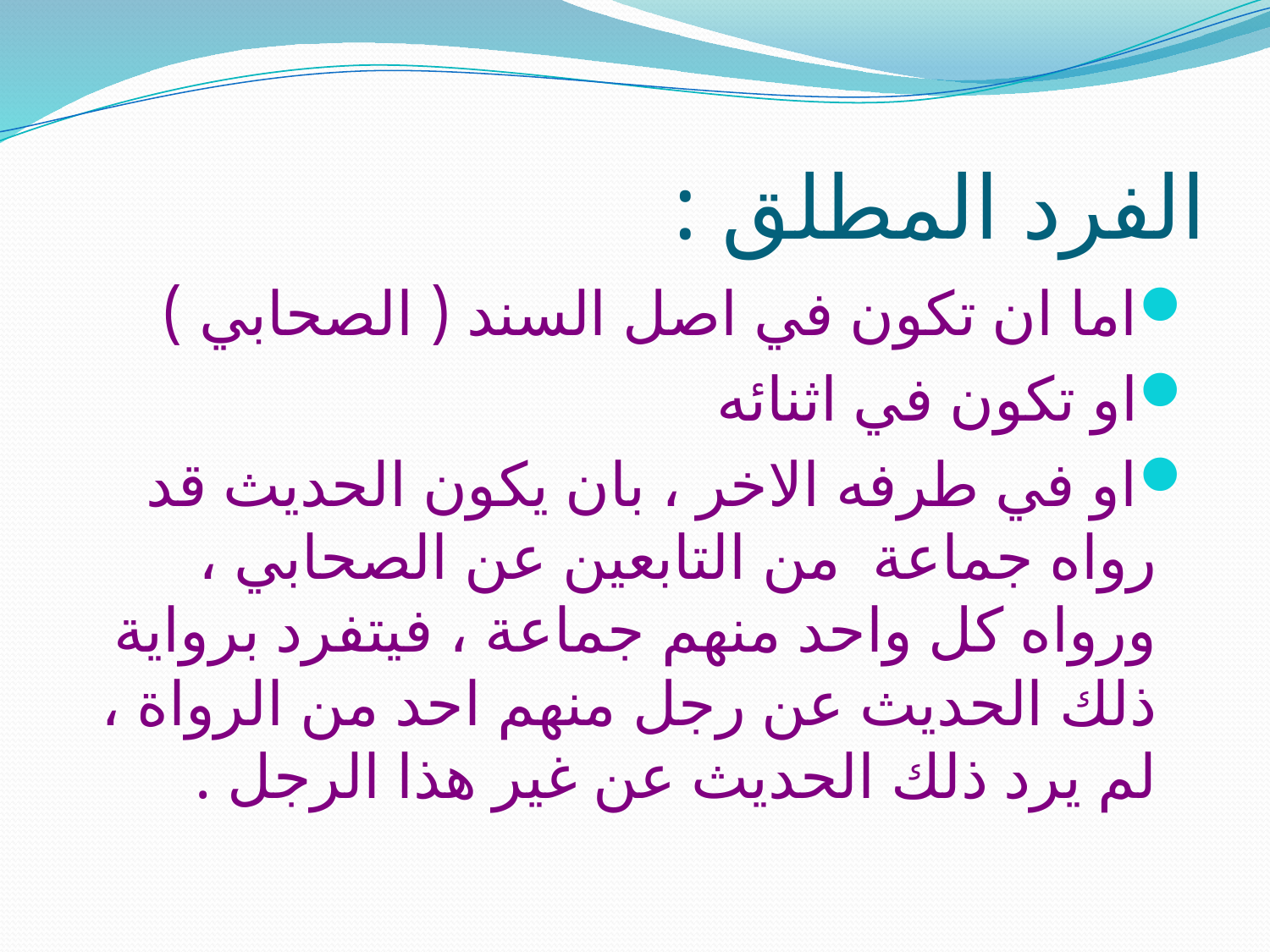

# الفرد المطلق :
اما ان تكون في اصل السند ( الصحابي )
او تكون في اثنائه
او في طرفه الاخر ، بان يكون الحديث قد رواه جماعة  من التابعين عن الصحابي ،  ورواه كل واحد منهم جماعة ، فيتفرد برواية ذلك الحديث عن رجل منهم احد من الرواة ، لم يرد ذلك الحديث عن غير هذا الرجل .